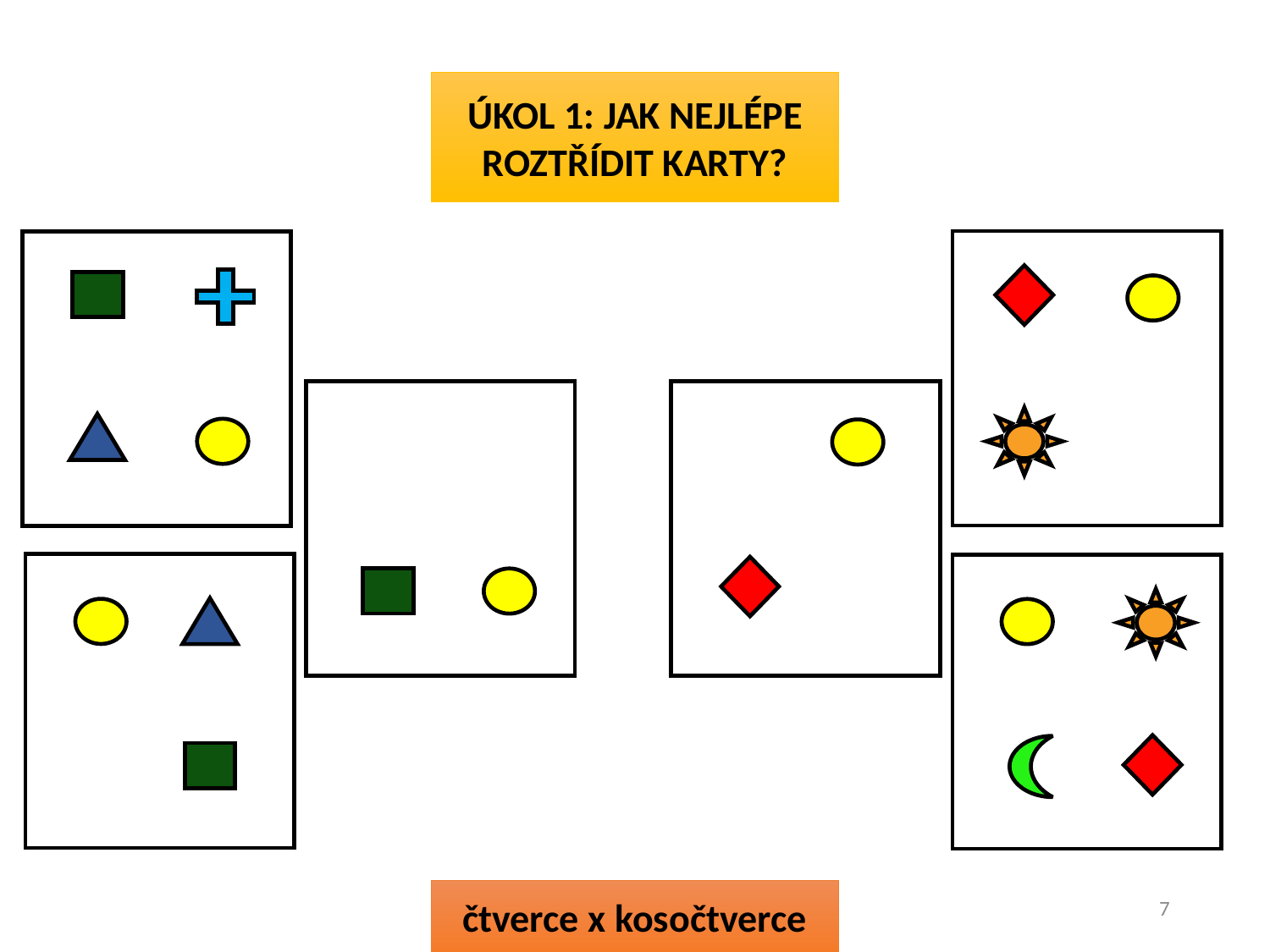

ÚKOL 1: JAK NEJLÉPE ROZTŘÍDIT KARTY?

čtverce x kosočtverce
7